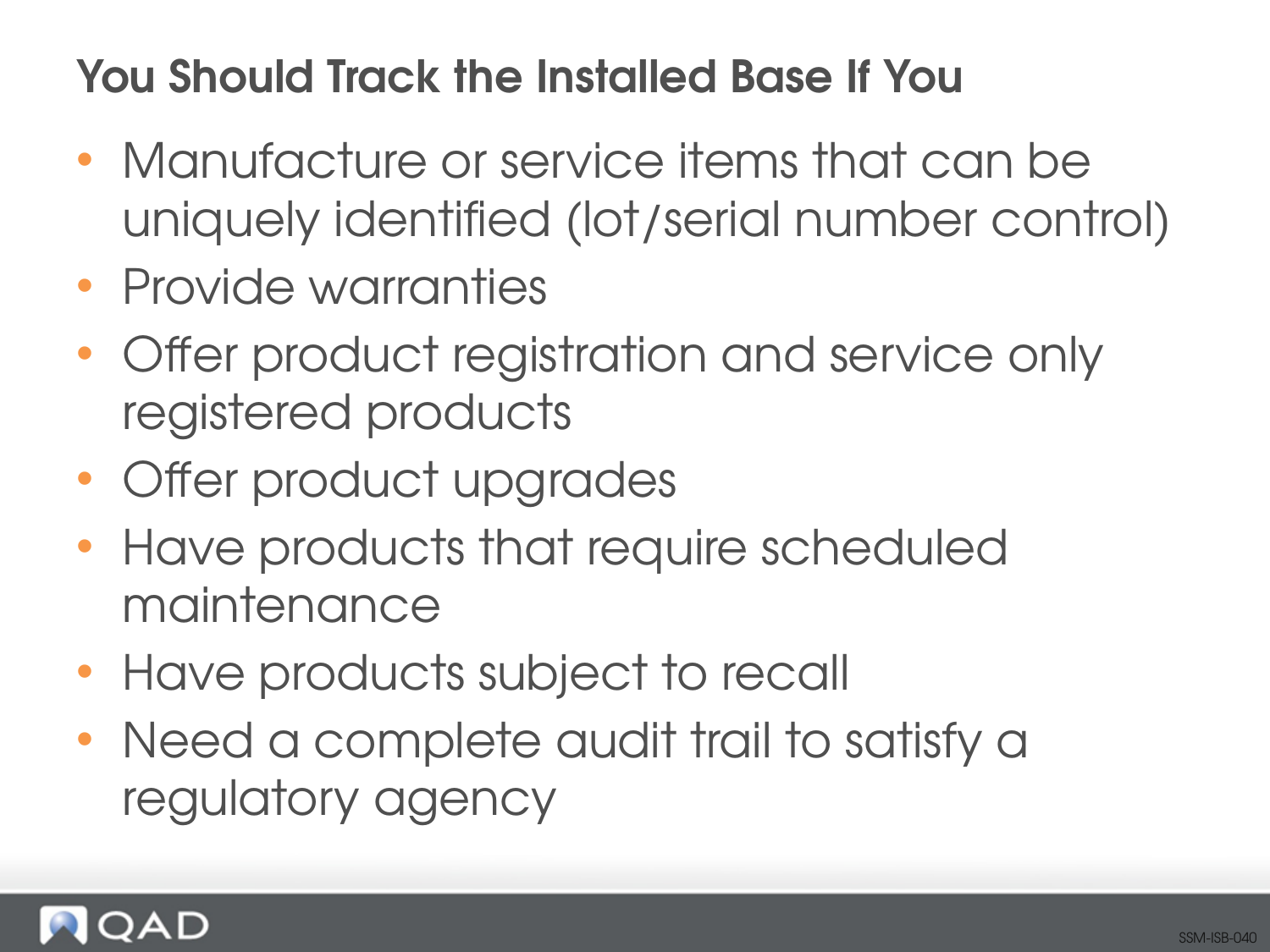

# You Should Track the Installed Base If You
Manufacture or service items that can be uniquely identified (lot/serial number control)
Provide warranties
Offer product registration and service only registered products
Offer product upgrades
Have products that require scheduled maintenance
Have products subject to recall
Need a complete audit trail to satisfy a regulatory agency

SSM-ISB-040